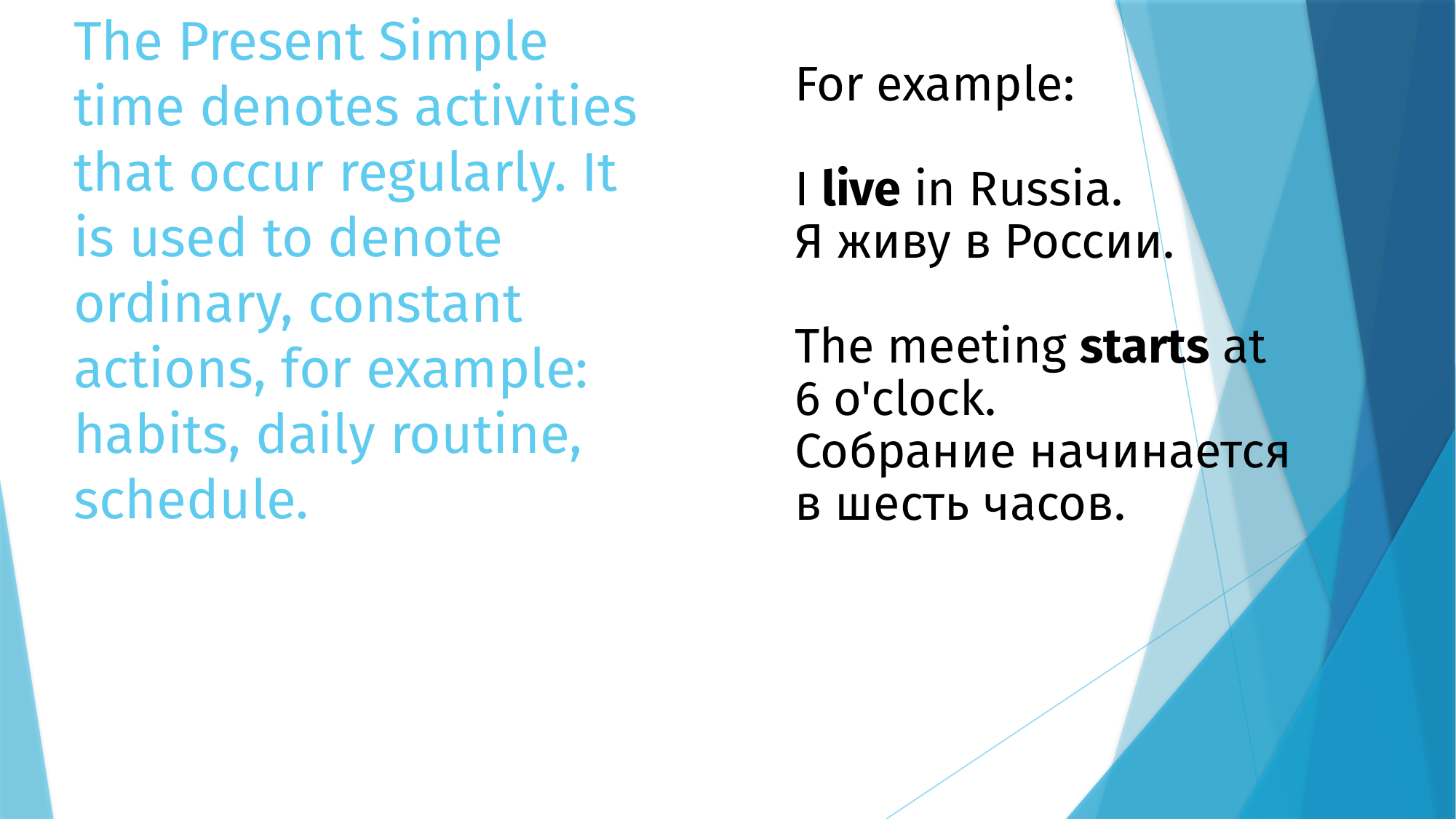

# The Present Simple time denotes activities that occur regularly. It is used to denote ordinary, constant actions, for example: habits, daily routine, schedule.

For example:

I live in Russia.
Я живу в России.

The meeting starts at 6 o'clock.
Собрание начинается в шесть часов.